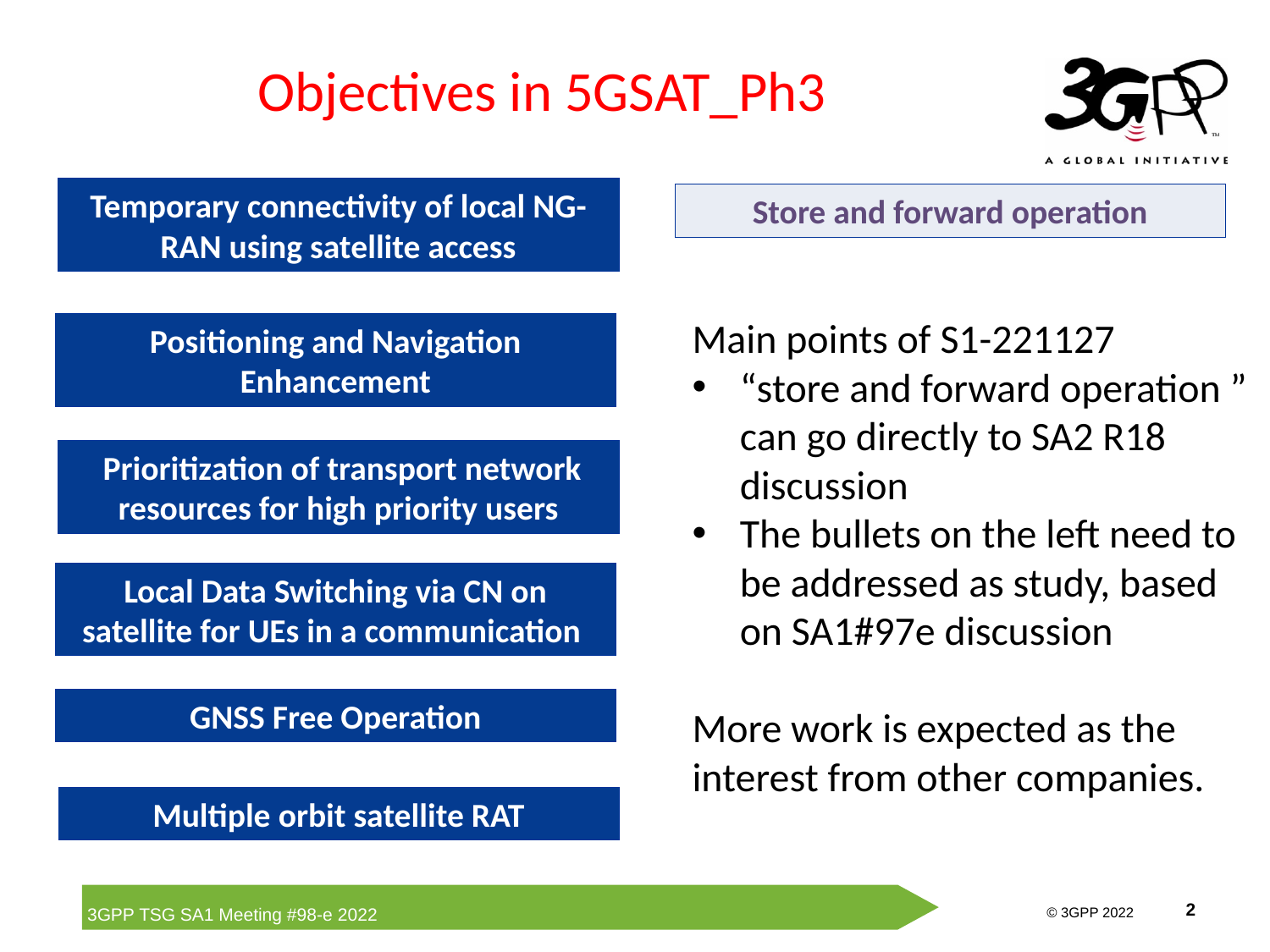

# Objectives in 5GSAT_Ph3
Temporary connectivity of local NG-RAN using satellite access
Store and forward operation
Main points of S1-221127
“store and forward operation ” can go directly to SA2 R18 discussion
The bullets on the left need to be addressed as study, based on SA1#97e discussion

More work is expected as the interest from other companies.
Positioning and Navigation Enhancement
 Prioritization of transport network resources for high priority users
Local Data Switching via CN on satellite for UEs in a communication
GNSS Free Operation
Multiple orbit satellite RAT